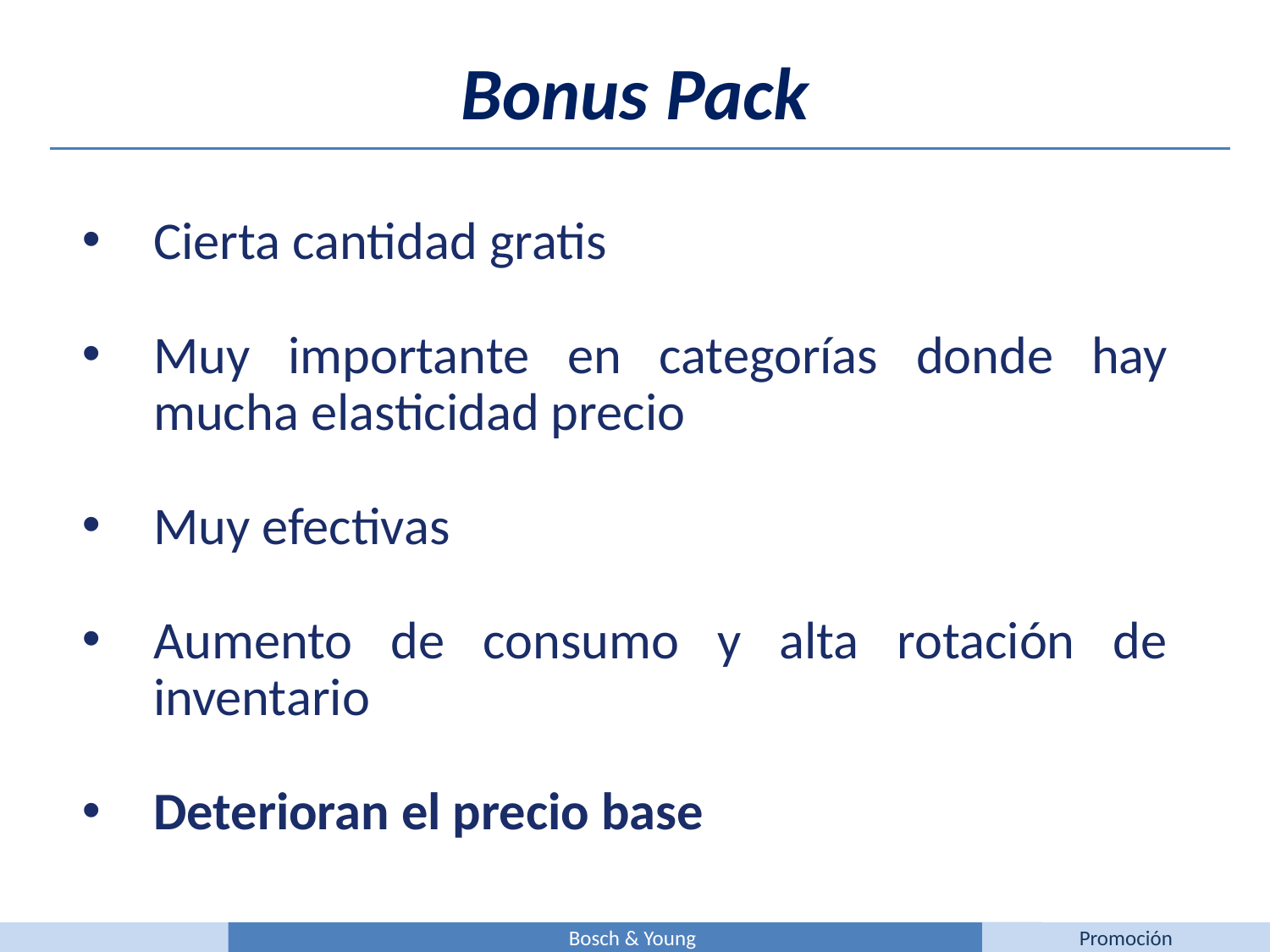

Bonus Pack
Cierta cantidad gratis

Muy importante en categorías donde hay mucha elasticidad precio

Muy efectivas

Aumento de consumo y alta rotación de inventario

Deterioran el precio base

Bosch & Young
Promoción